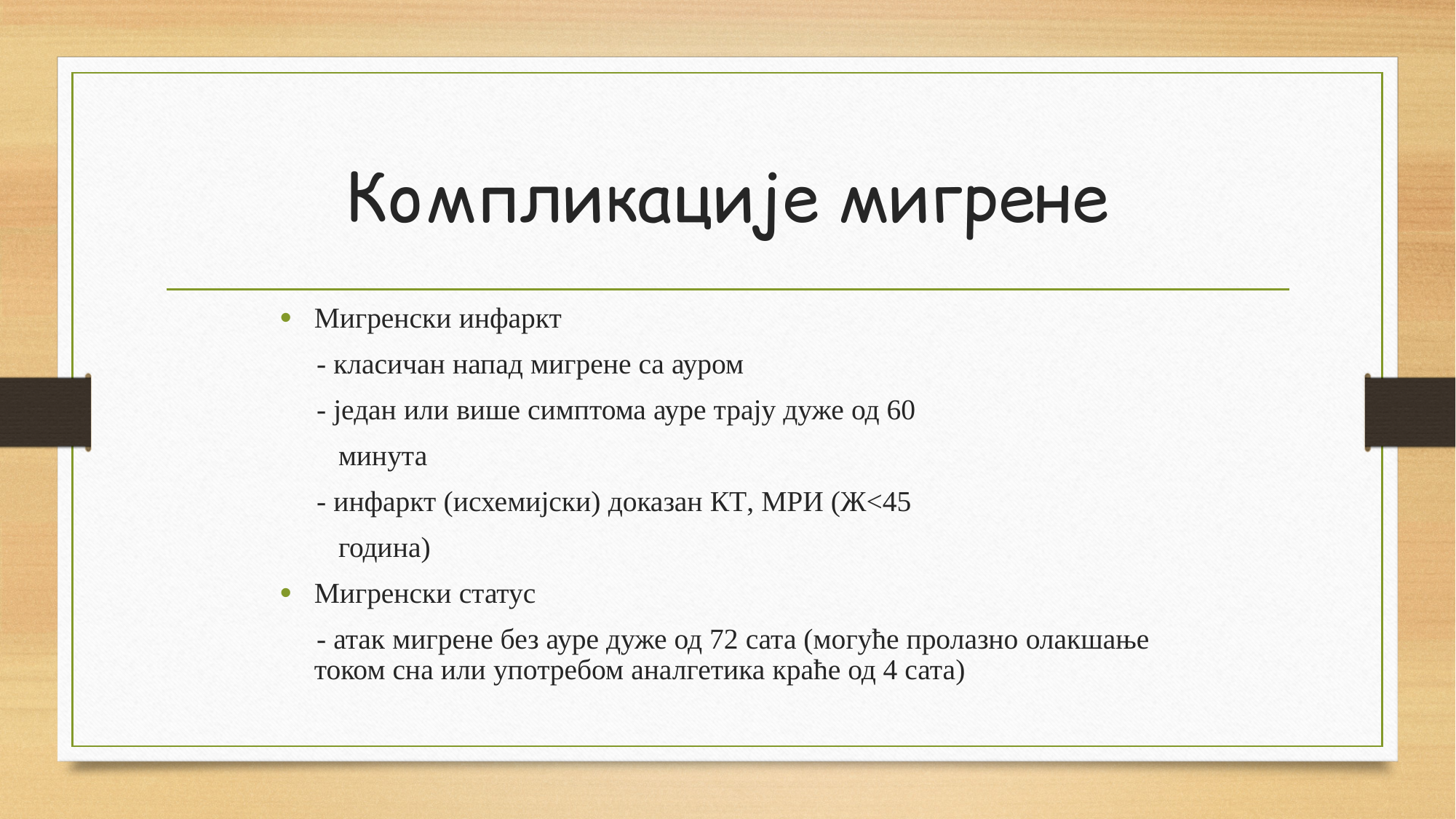

# Компликације мигрене
Мигренски инфаркт
     - класичан напад мигрене са ауром
     - један или више симптома ауре трају дуже од 60
        минута
     - инфаркт (исхемијски) доказан КТ, МРИ (Ж<45
        година)
Мигренски статус
     - атак мигрене без ауре дуже од 72 сата (могуће пролазно олакшање током сна или употребом аналгетика краће од 4 сата)